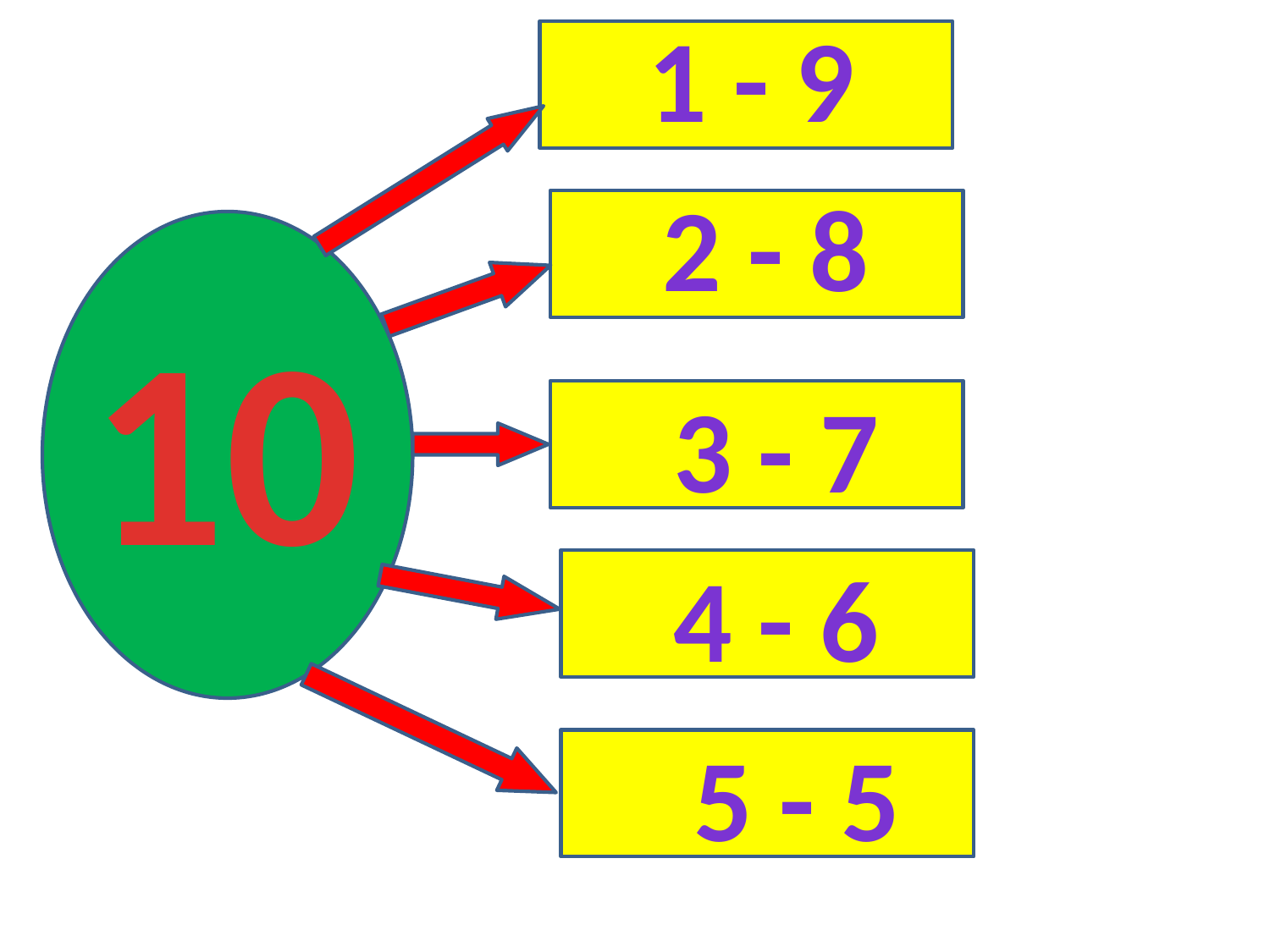

1 - 9

2 - 8

10
3 - 7

4 - 6

5 - 5